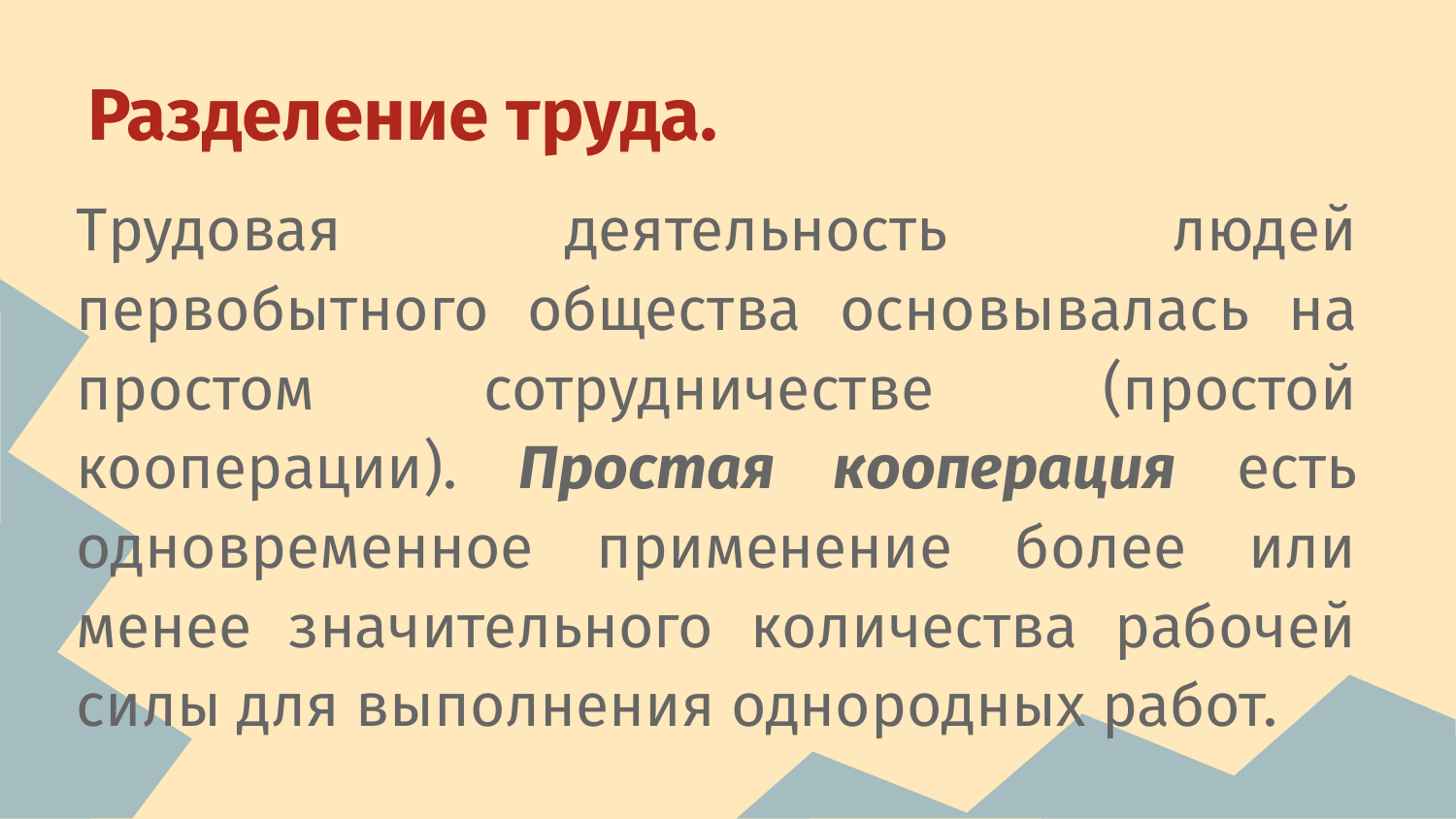

# Разделение труда.
Трудовая деятельность людей первобытного общества осно­вывалась на простом сотрудничестве (простой кооперации). Простая кооперация есть одновременное применение более или менее значительного количества рабочей силы для выполнения однородных работ.